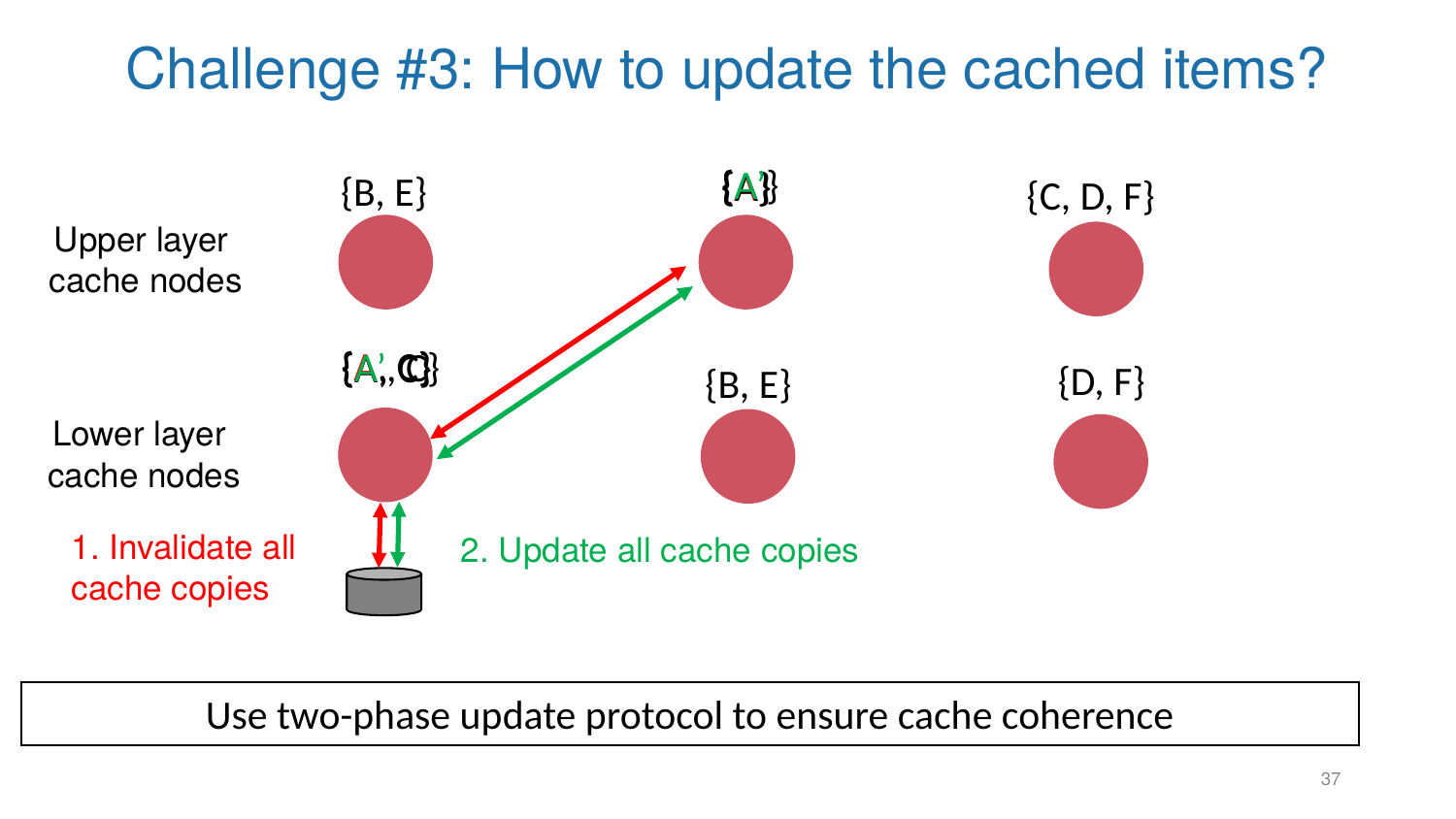

# Challenge #3: How to update the cached items?
{A’}
{A}
{A}
{B, E}
{C, D, F}
Upper layer
cache nodes

{A, C}
{A’, C}
{A, C}
{D, F}
{B, E}
Lower layer
cache nodes

1. Invalidate all
cache copies
2. Update all cache copies

Use two-phase update protocol to ensure cache coherence
37